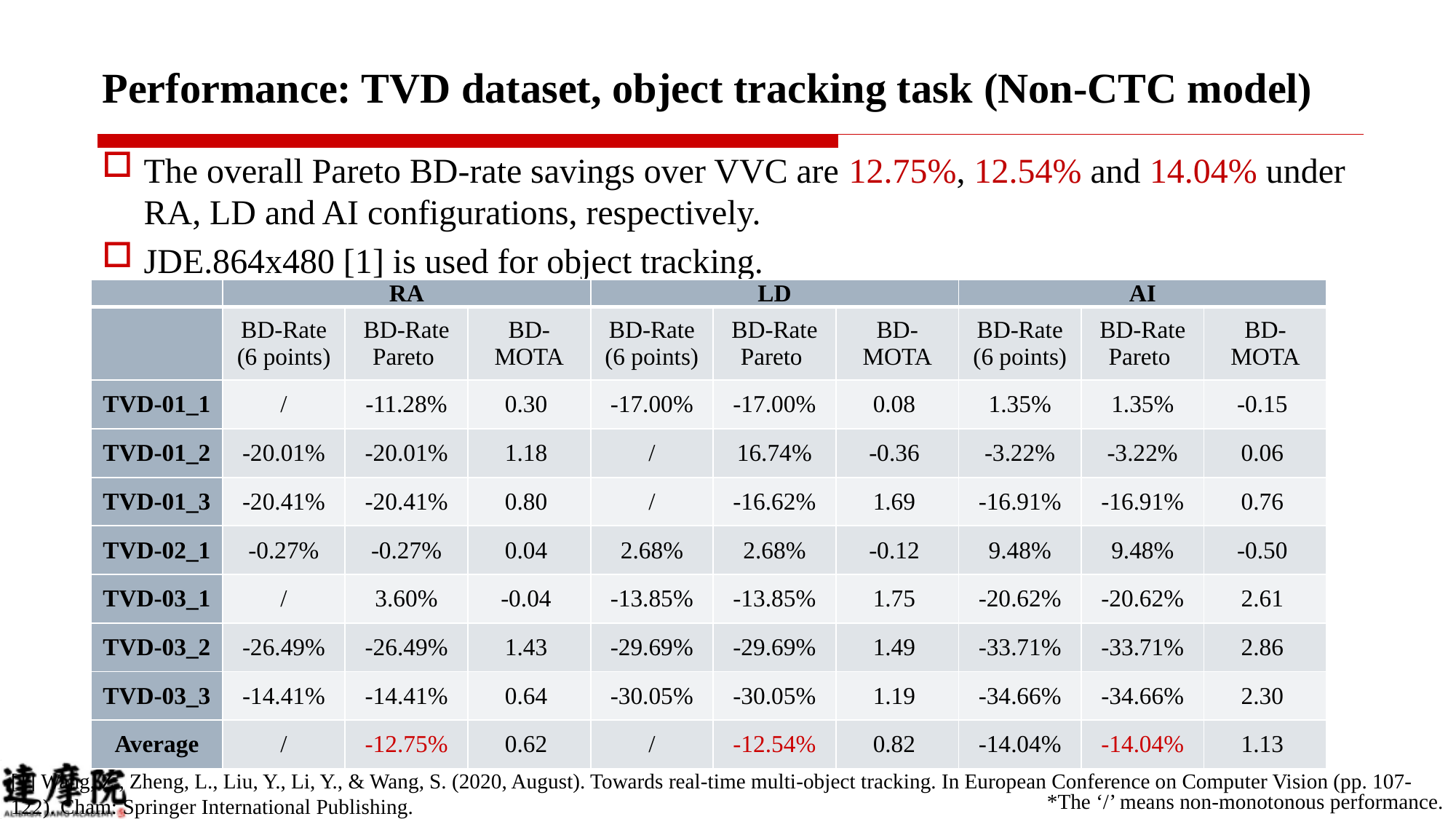

# Performance: TVD dataset, object tracking task (Non-CTC model)
The overall Pareto BD-rate savings over VVC are 12.75%, 12.54% and 14.04% under RA, LD and AI configurations, respectively.
JDE.864x480 [1] is used for object tracking.
|  | RA |  |  | LD |  |  | AI |  |  |
| --- | --- | --- | --- | --- | --- | --- | --- | --- | --- |
|  | BD-Rate (6 points) | BD-Rate Pareto | BD-MOTA | BD-Rate (6 points) | BD-Rate Pareto | BD-MOTA | BD-Rate (6 points) | BD-Rate Pareto | BD-MOTA |
| TVD-01\_1 | / | -11.28% | 0.30 | -17.00% | -17.00% | 0.08 | 1.35% | 1.35% | -0.15 |
| TVD-01\_2 | -20.01% | -20.01% | 1.18 | / | 16.74% | -0.36 | -3.22% | -3.22% | 0.06 |
| TVD-01\_3 | -20.41% | -20.41% | 0.80 | / | -16.62% | 1.69 | -16.91% | -16.91% | 0.76 |
| TVD-02\_1 | -0.27% | -0.27% | 0.04 | 2.68% | 2.68% | -0.12 | 9.48% | 9.48% | -0.50 |
| TVD-03\_1 | / | 3.60% | -0.04 | -13.85% | -13.85% | 1.75 | -20.62% | -20.62% | 2.61 |
| TVD-03\_2 | -26.49% | -26.49% | 1.43 | -29.69% | -29.69% | 1.49 | -33.71% | -33.71% | 2.86 |
| TVD-03\_3 | -14.41% | -14.41% | 0.64 | -30.05% | -30.05% | 1.19 | -34.66% | -34.66% | 2.30 |
| Average | / | -12.75% | 0.62 | / | -12.54% | 0.82 | -14.04% | -14.04% | 1.13 |
[1] Wang, Z., Zheng, L., Liu, Y., Li, Y., & Wang, S. (2020, August). Towards real-time multi-object tracking. In European Conference on Computer Vision (pp. 107-122). Cham: Springer International Publishing.
*The ‘/’ means non-monotonous performance.